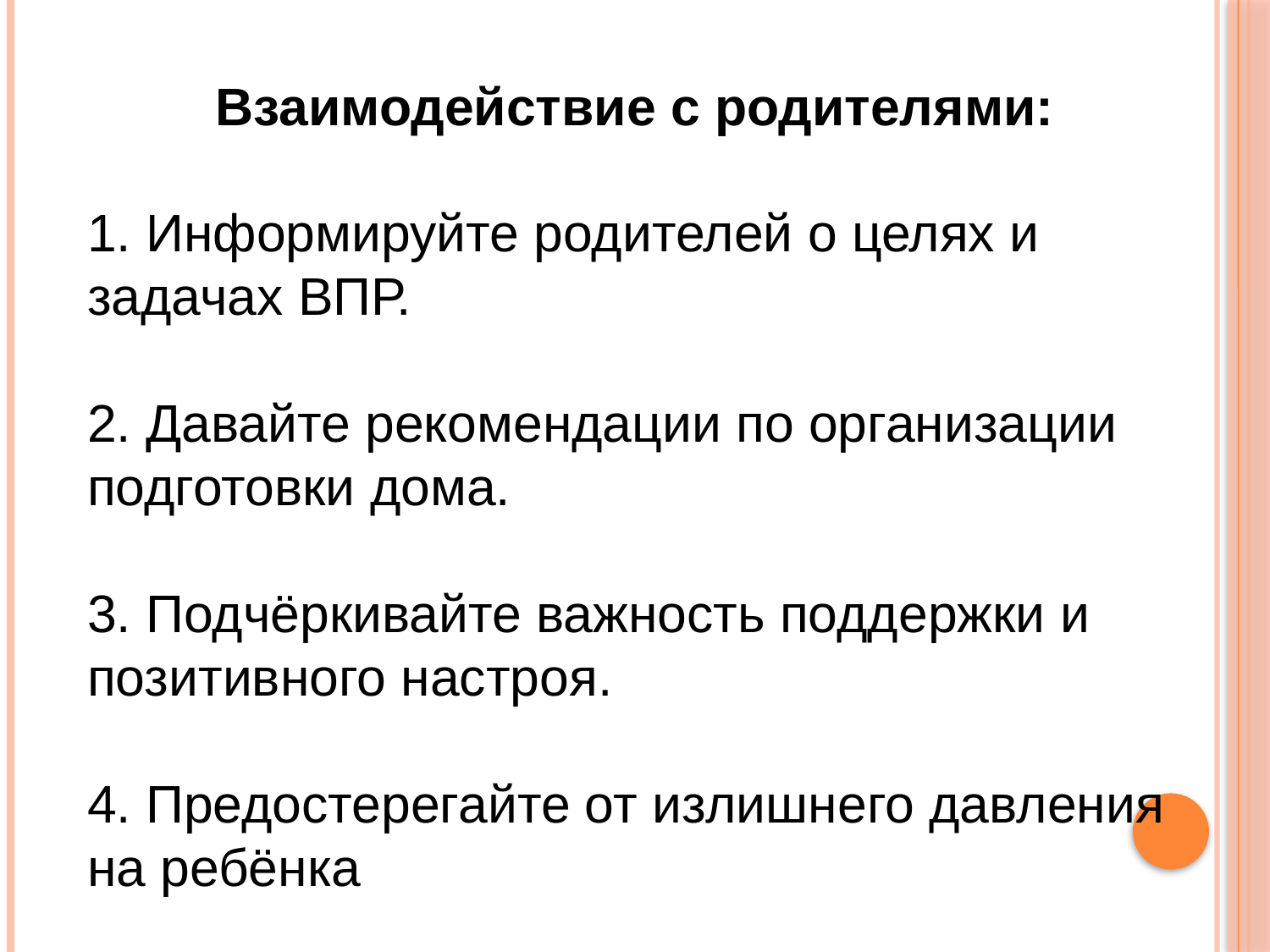

Взаимодействие с родителями:

1. Информируйте родителей о целях и задачах ВПР.

2. Давайте рекомендации по организации подготовки дома.

3. Подчёркивайте важность поддержки и позитивного настроя.

4. Предостерегайте от излишнего давления на ребёнка